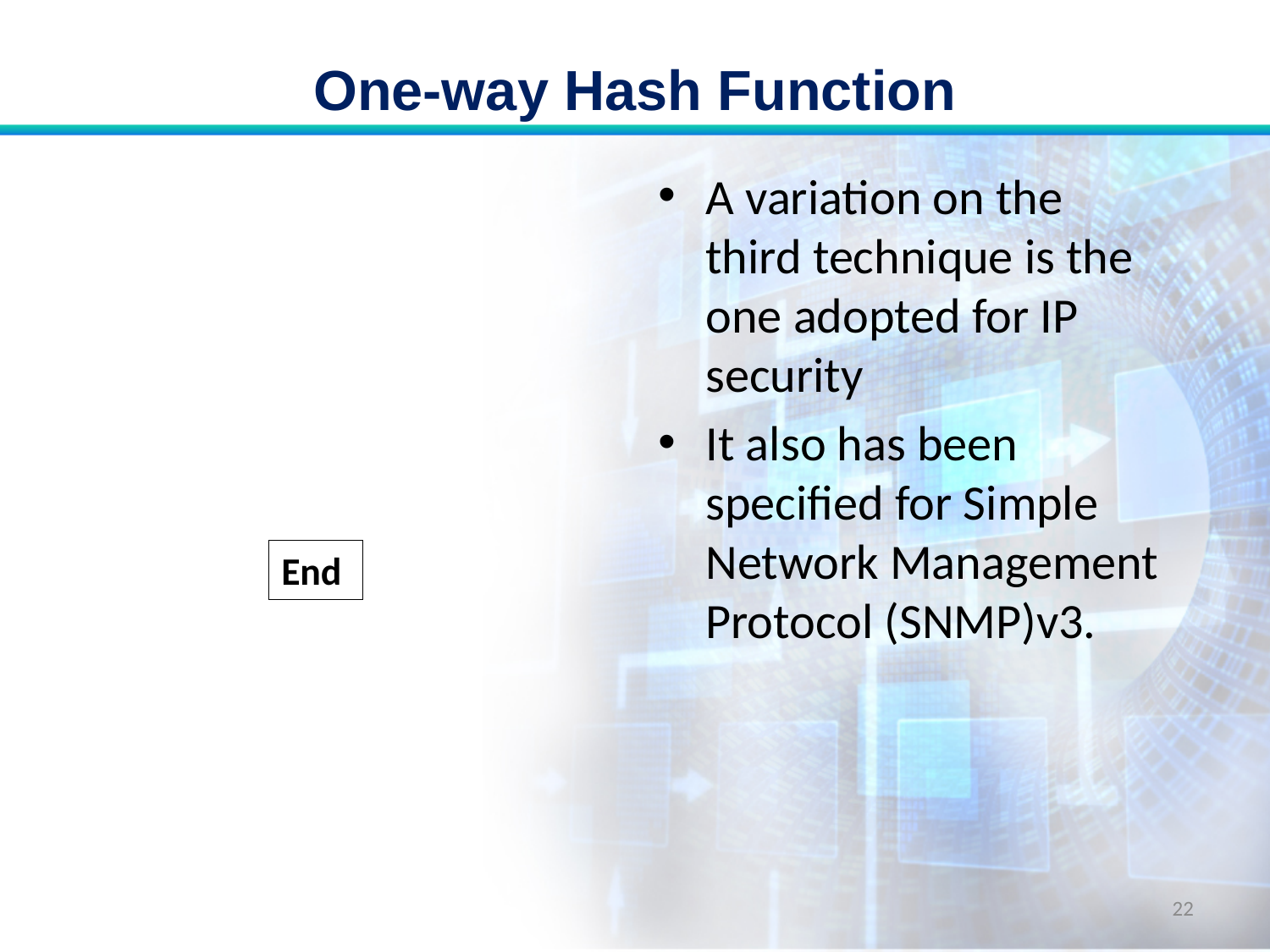

# One-way Hash Function
A variation on the third technique is the one adopted for IP security
It also has been specified for Simple Network Management Protocol (SNMP)v3.
End
22